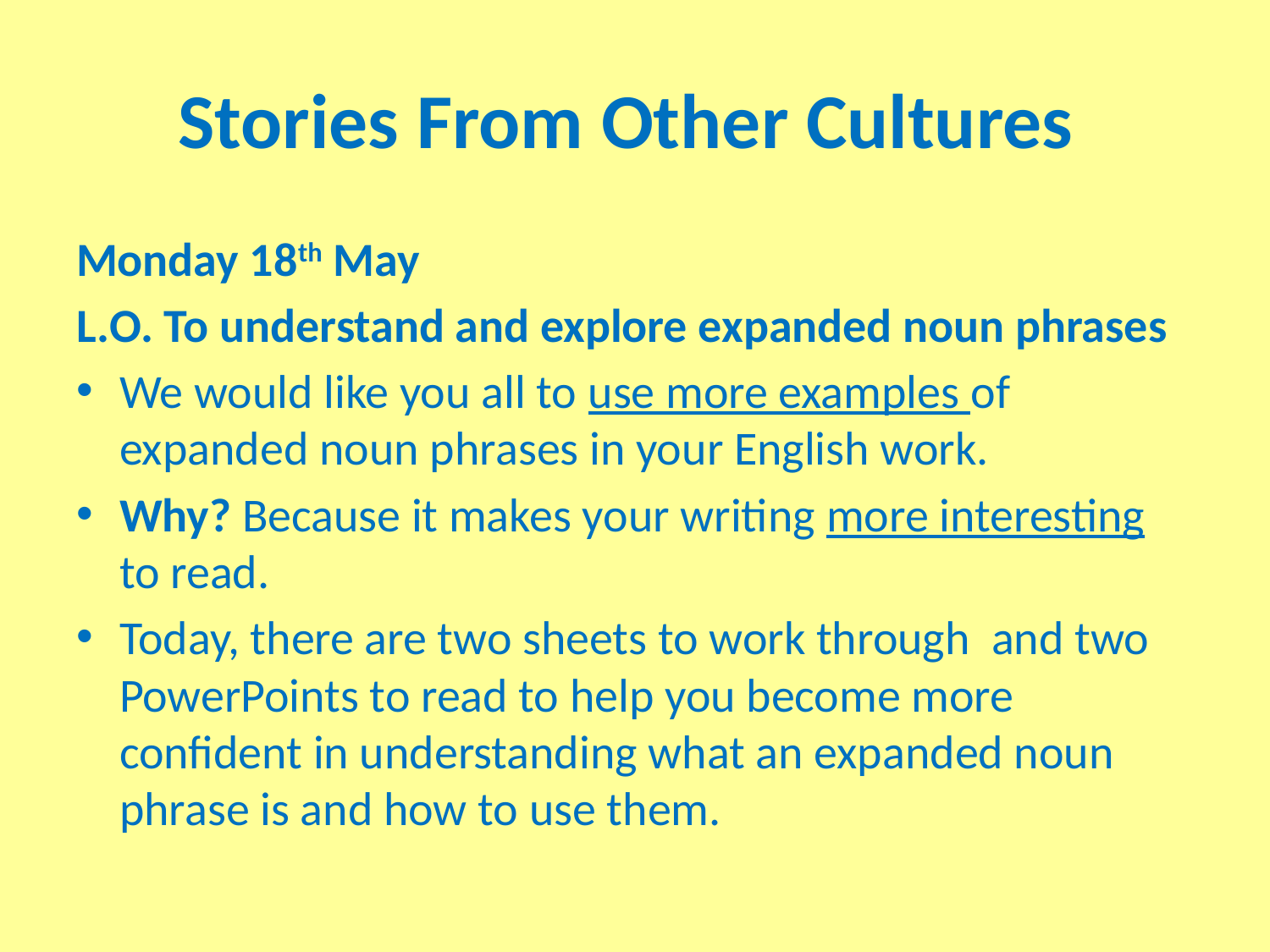

# Stories From Other Cultures
Monday 18th May
L.O. To understand and explore expanded noun phrases
We would like you all to use more examples of expanded noun phrases in your English work.
Why? Because it makes your writing more interesting to read.
Today, there are two sheets to work through  and two PowerPoints to read to help you become more confident in understanding what an expanded noun phrase is and how to use them.